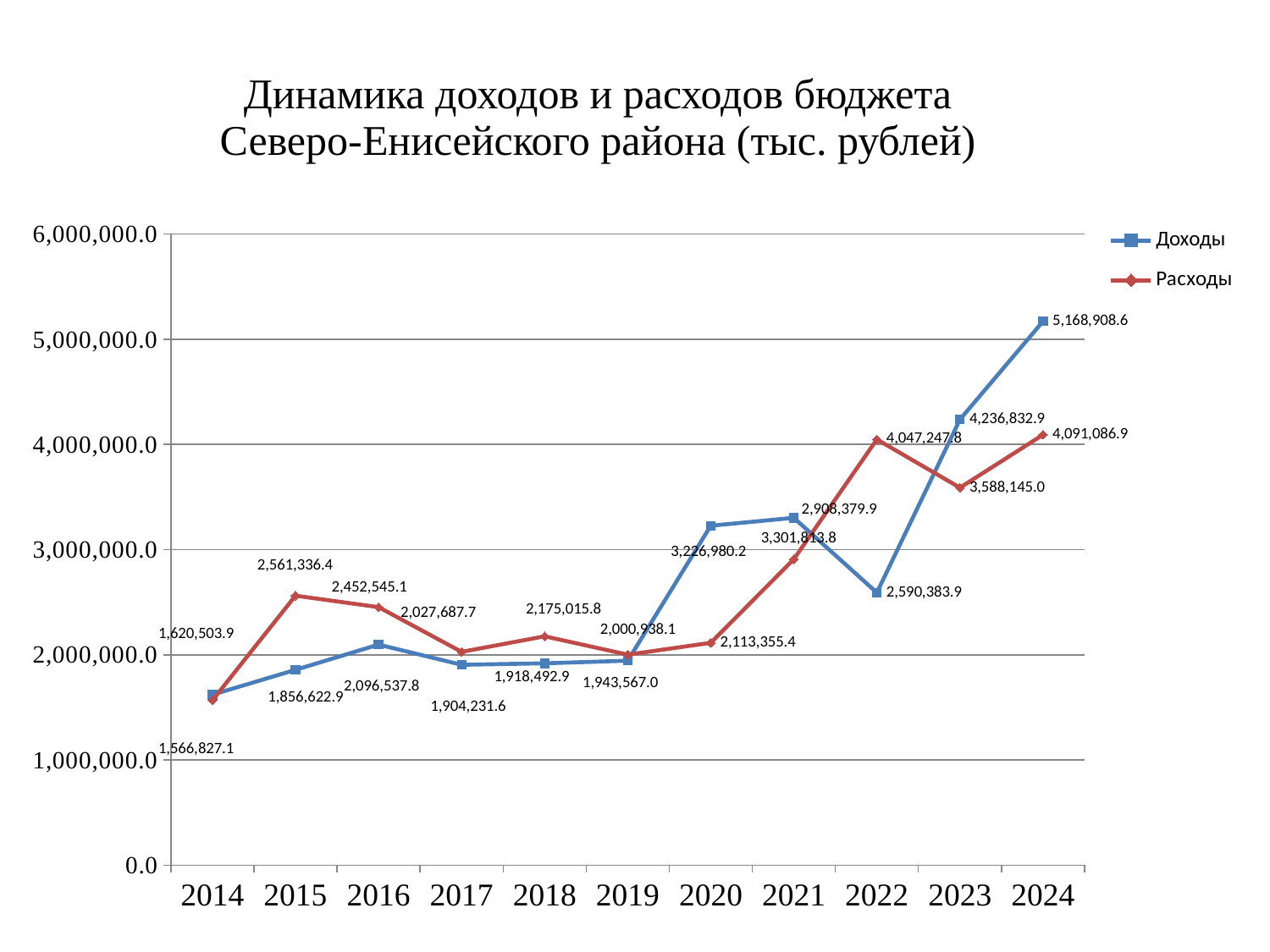

# Динамика доходов и расходов бюджета Северо-Енисейского района (тыс. рублей)

### Chart

| Category | Доходы | Расходы |
|---|---|---|
| 2014 | 1620503.9 | 1566827.1 |
| 2015 | 1856622.9 | 2561336.4 |
| 2016 | 2096537.8 | 2452545.1 |
| 2017 | 1904231.6 | 2027687.7 |
| 2018 | 1918492.9 | 2175015.8 |
| 2019 | 1943567.0 | 2000938.1 |
| 2020 | 3226980.2 | 2113355.4 |
| 2021 | 3301813.8 | 2908379.9 |
| 2022 | 2590383.9 | 4047247.8 |
| 2023 | 4236832.9 | 3588145.0 |
| 2024 | 5168908.6 | 4091086.9 |